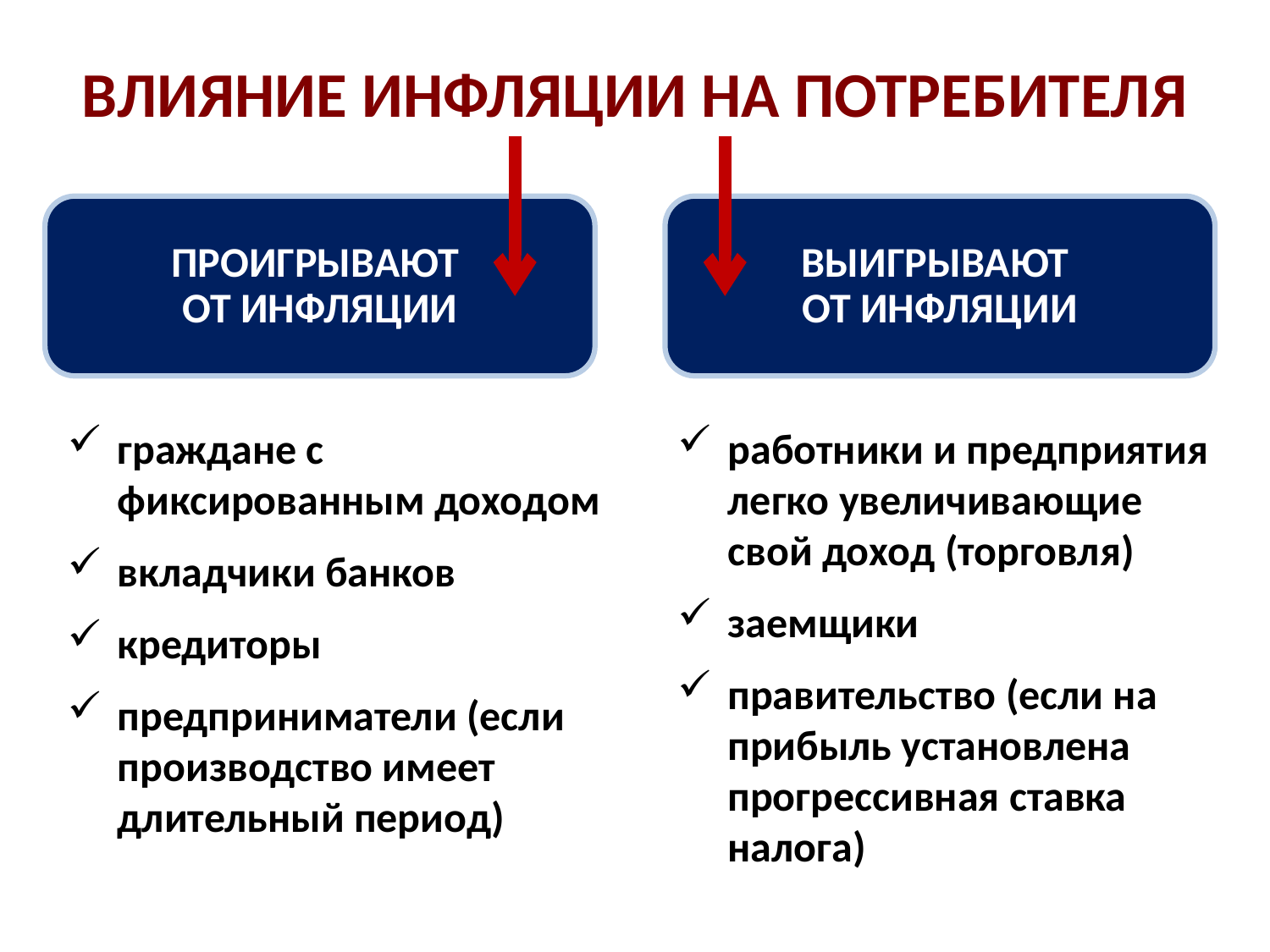

# ВЛИЯНИЕ ИНФЛЯЦИИ НА ПОТРЕБИТЕЛЯ
ПРОИГРЫВАЮТ
ОТ ИНФЛЯЦИИ
ВЫИГРЫВАЮТ
ОТ ИНФЛЯЦИИ
граждане с фиксированным доходом
вкладчики банков
кредиторы
предприниматели (если производство имеет длительный период)
работники и предприятия легко увеличивающие свой доход (торговля)
заемщики
правительство (если на прибыль установлена прогрессивная ставка налога)